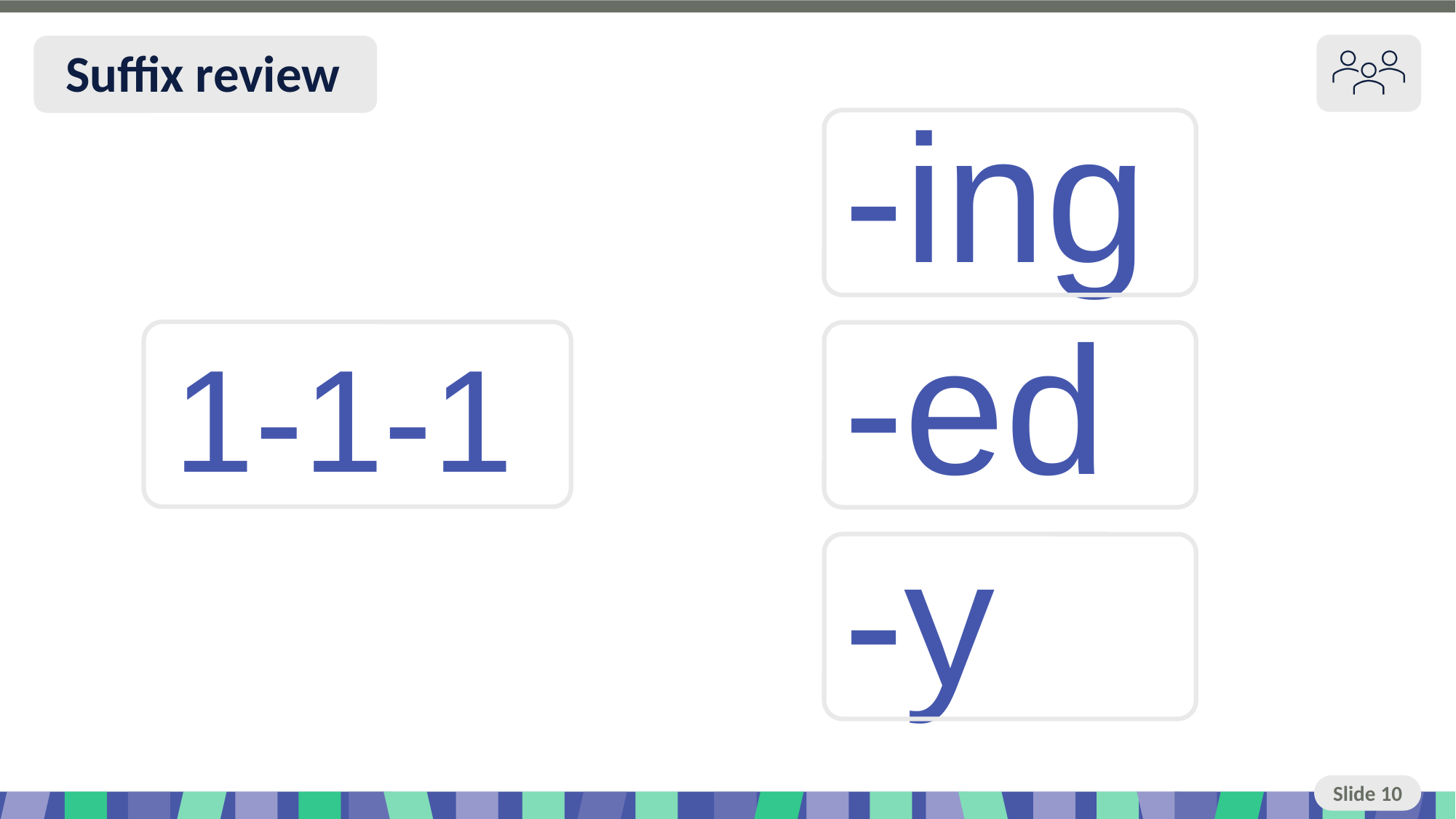

Slide 10 Suffix review
-ing

-ed

-y

1-1-1